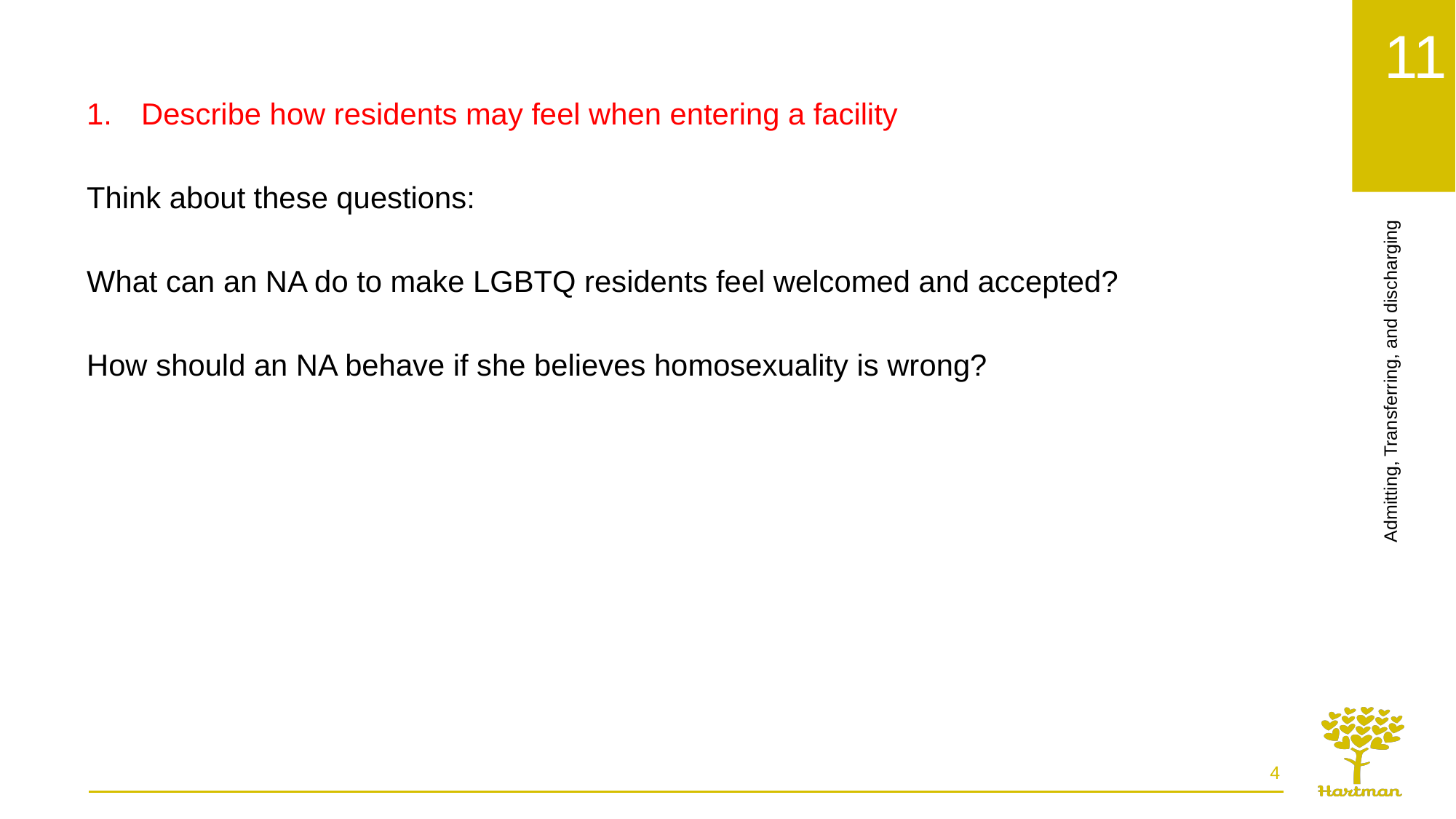

Describe how residents may feel when entering a facility

Think about these questions:

What can an NA do to make LGBTQ residents feel welcomed and accepted?

How should an NA behave if she believes homosexuality is wrong?
4